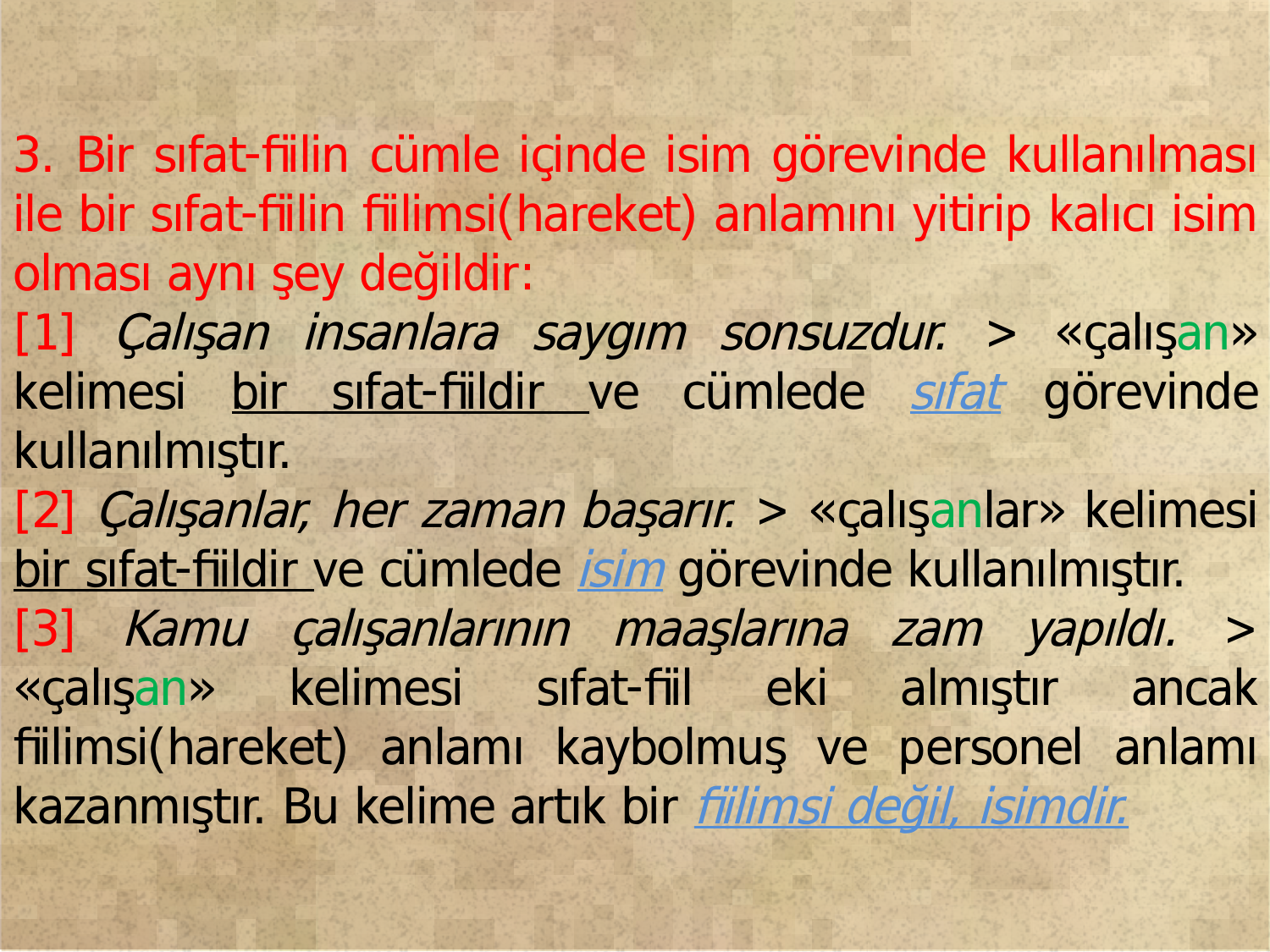

3. Bir sıfat-fiilin cümle içinde isim görevinde kullanılması ile bir sıfat-fiilin fiilimsi(hareket) anlamını yitirip kalıcı isim olması aynı şey değildir:
[1] Çalışan insanlara saygım sonsuzdur. > «çalışan» kelimesi bir sıfat-fiildir ve cümlede sıfat görevinde kullanılmıştır.
[2] Çalışanlar, her zaman başarır. > «çalışanlar» kelimesi bir sıfat-fiildir ve cümlede isim görevinde kullanılmıştır.
[3] Kamu çalışanlarının maaşlarına zam yapıldı. > «çalışan» kelimesi sıfat-fiil eki almıştır ancak fiilimsi(hareket) anlamı kaybolmuş ve personel anlamı kazanmıştır. Bu kelime artık bir fiilimsi değil, isimdir.